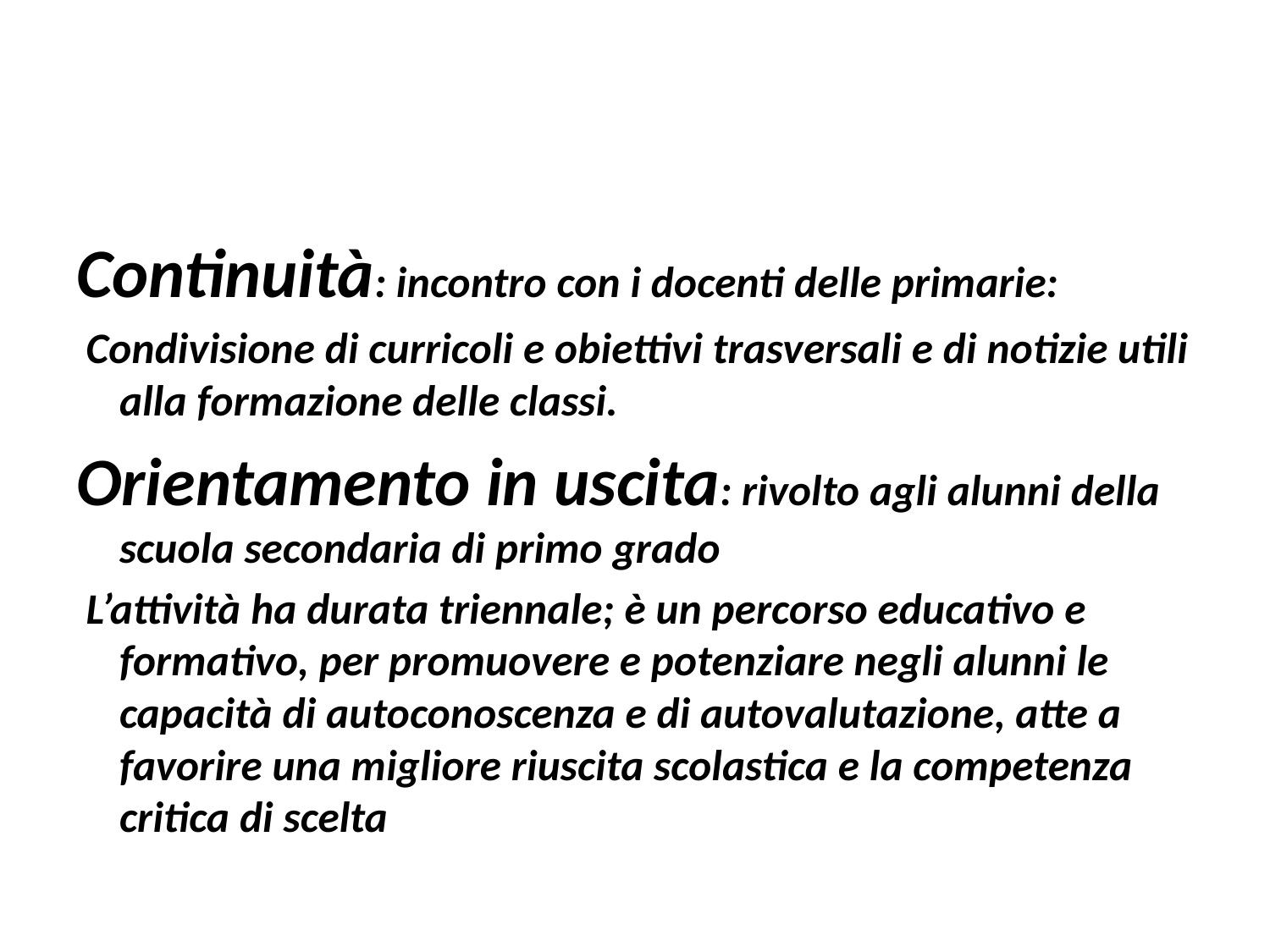

#
Continuità: incontro con i docenti delle primarie:
 Condivisione di curricoli e obiettivi trasversali e di notizie utili alla formazione delle classi.
Orientamento in uscita: rivolto agli alunni della scuola secondaria di primo grado
 L’attività ha durata triennale; è un percorso educativo e formativo, per promuovere e potenziare negli alunni le capacità di autoconoscenza e di autovalutazione, atte a favorire una migliore riuscita scolastica e la competenza critica di scelta